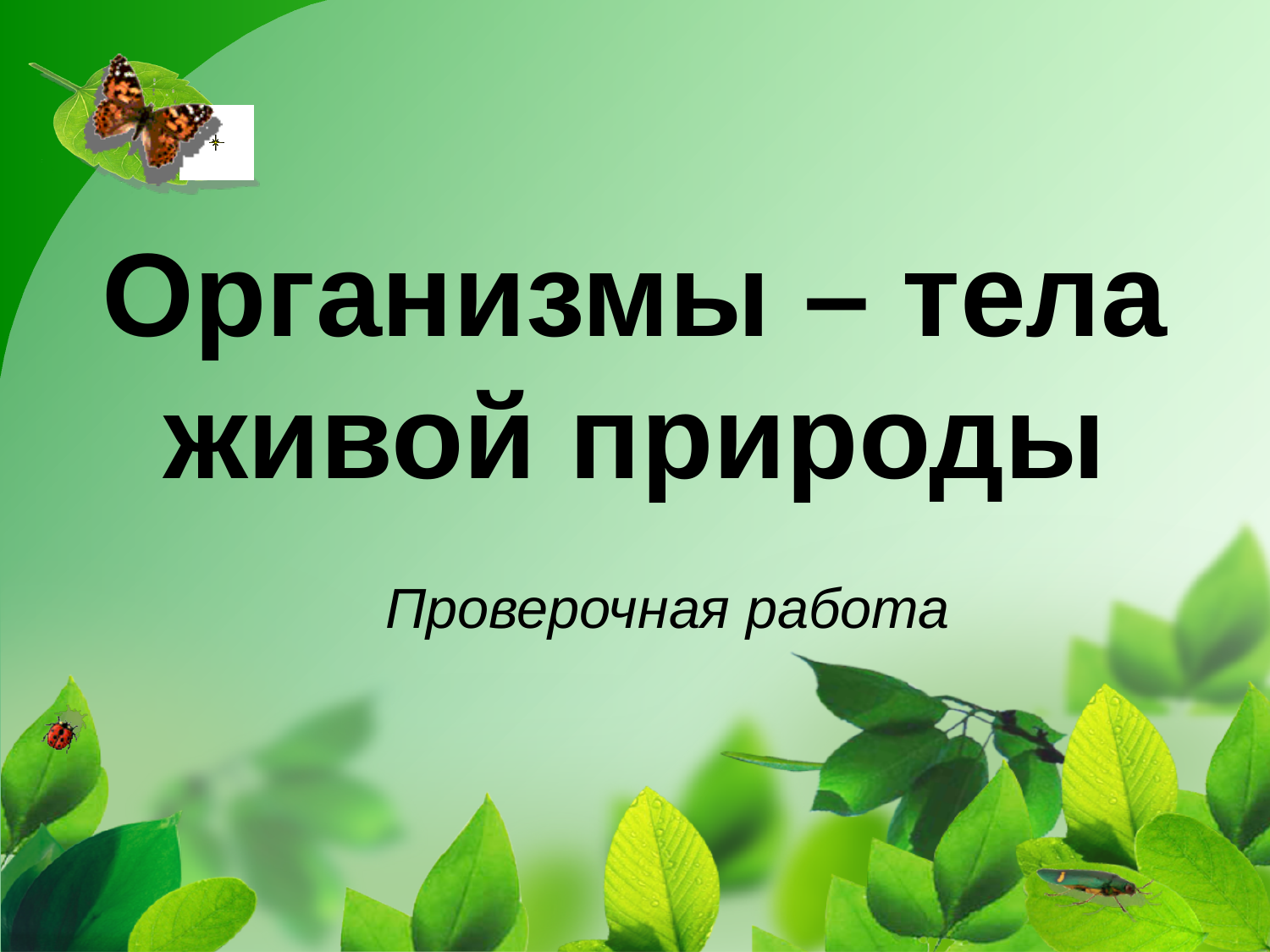

# Организмы – тела живой природы
Проверочная работа